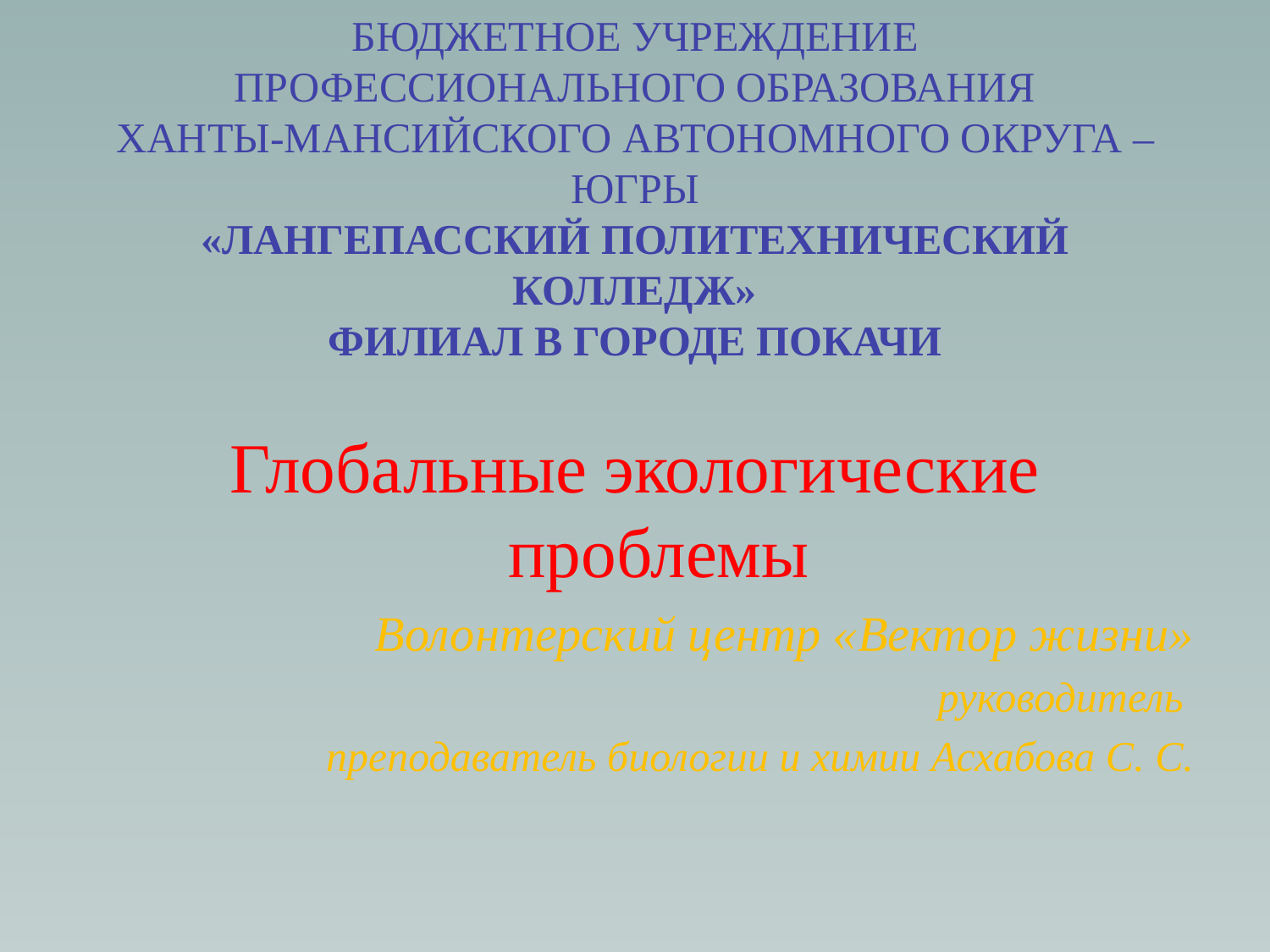

# БЮДЖЕТНОЕ УЧРЕЖДЕНИЕ ПРОФЕССИОНАЛЬНОГО ОБРАЗОВАНИЯ ХАНТЫ-МАНСИЙСКОГО АВТОНОМНОГО ОКРУГА – ЮГРЫ «ЛАНГЕПАССКИЙ ПОЛИТЕХНИЧЕСКИЙ КОЛЛЕДЖ» ФИЛИАЛ В ГОРОДЕ ПОКАЧИ
Глобальные экологические проблемы
Волонтерский центр «Вектор жизни»
 руководитель
преподаватель биологии и химии Асхабова С. С.